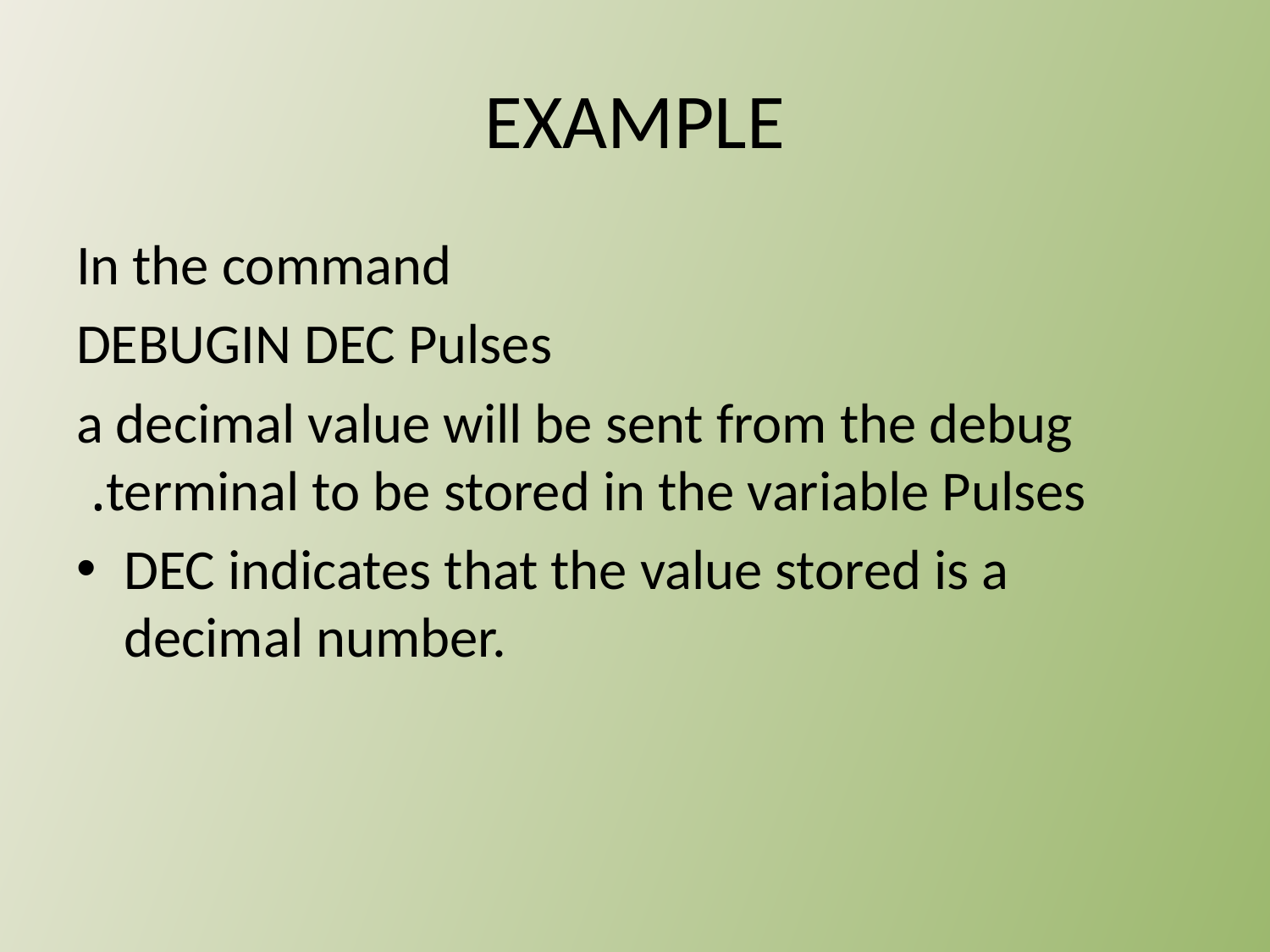

# EXAMPLE
            In the command
              DEBUGIN DEC Pulses
a decimal value will be sent from the debug terminal to be stored in the variable Pulses.
DEC indicates that the value stored is a decimal number.